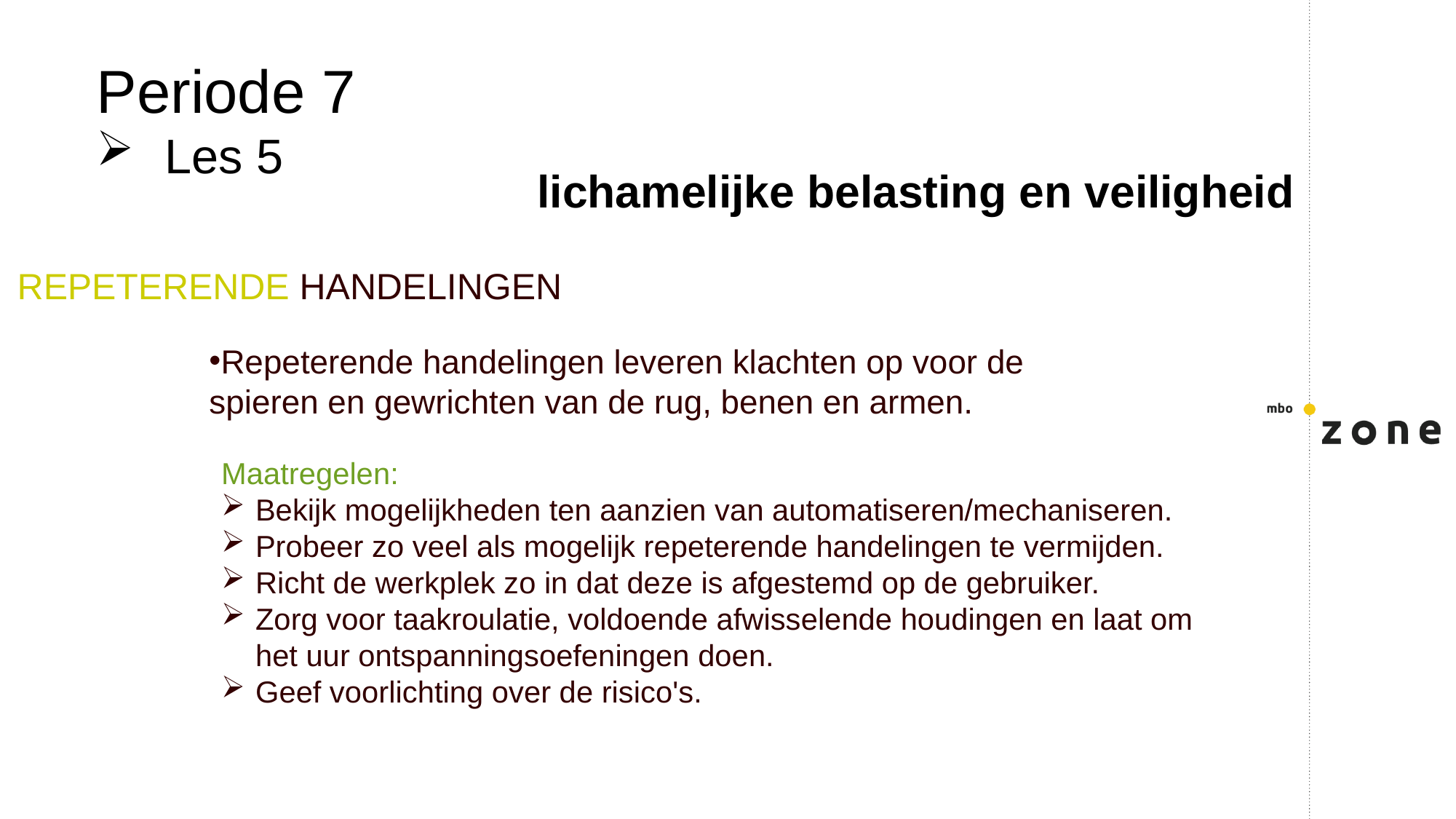

Periode 7
Les 5
lichamelijke belasting en veiligheid
REPETERENDE HANDELINGEN
Repeterende handelingen leveren klachten op voor de spieren en gewrichten van de rug, benen en armen.
Maatregelen:
Bekijk mogelijkheden ten aanzien van automatiseren/mechaniseren.
Probeer zo veel als mogelijk repeterende handelingen te vermijden.
Richt de werkplek zo in dat deze is afgestemd op de gebruiker.
Zorg voor taakroulatie, voldoende afwisselende houdingen en laat om het uur ontspanningsoefeningen doen.
Geef voorlichting over de risico's.